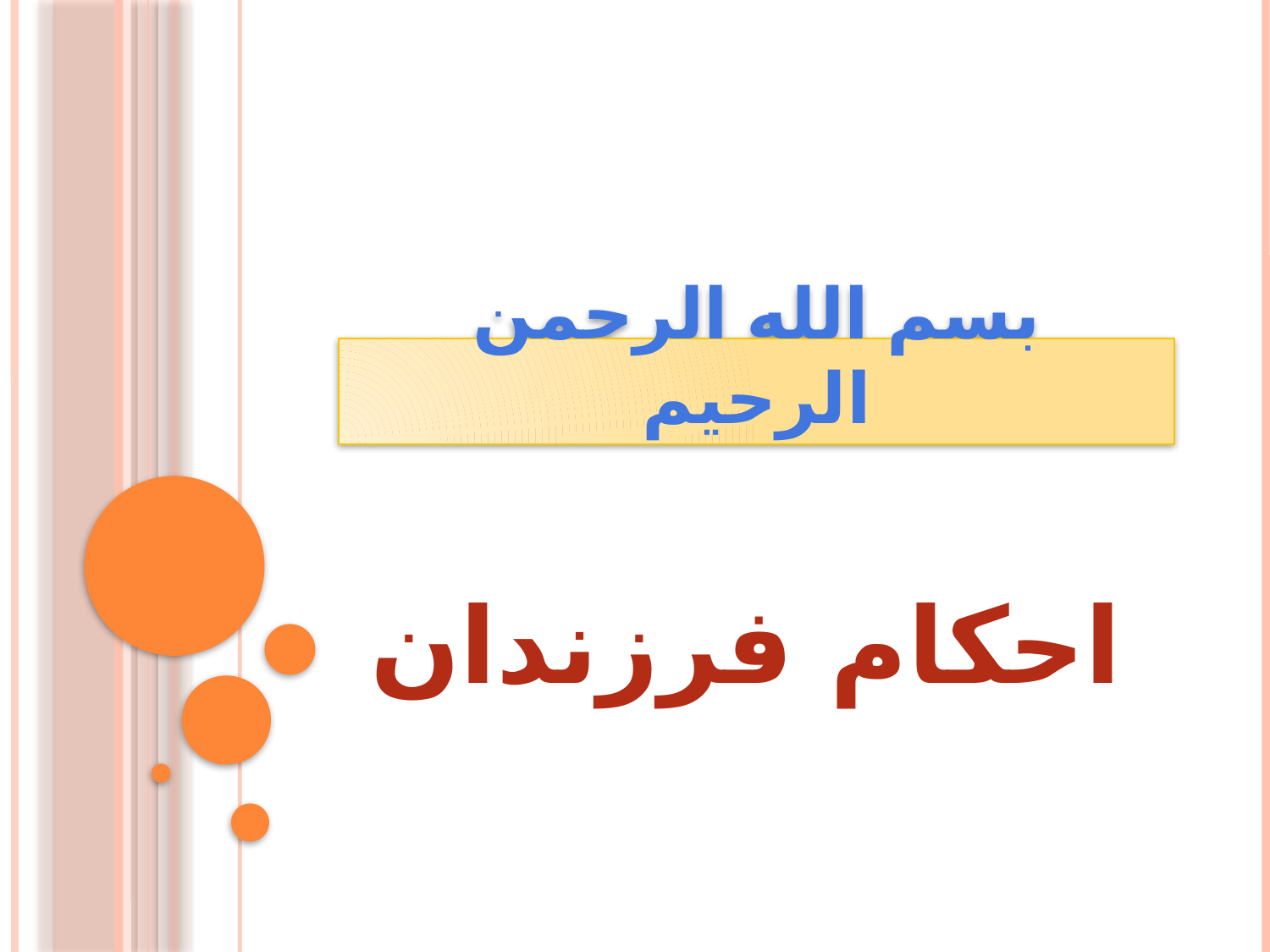

# بسم الله الرحمن الرحیم
احکام فرزندان